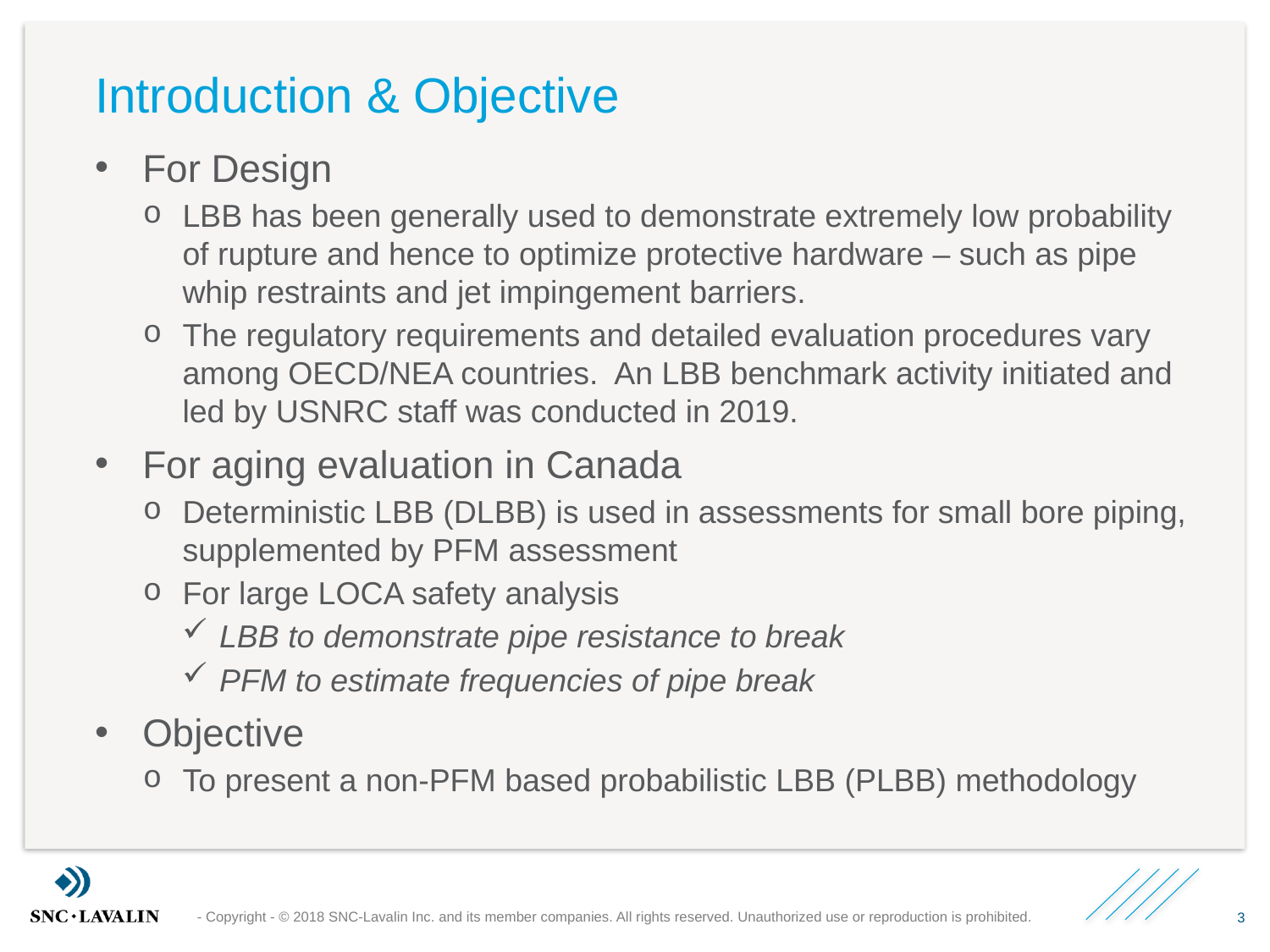

# Introduction & Objective
For Design
LBB has been generally used to demonstrate extremely low probability of rupture and hence to optimize protective hardware – such as pipe whip restraints and jet impingement barriers.
The regulatory requirements and detailed evaluation procedures vary among OECD/NEA countries.  An LBB benchmark activity initiated and led by USNRC staff was conducted in 2019.
For aging evaluation in Canada
Deterministic LBB (DLBB) is used in assessments for small bore piping, supplemented by PFM assessment
For large LOCA safety analysis
LBB to demonstrate pipe resistance to break
PFM to estimate frequencies of pipe break
Objective
To present a non-PFM based probabilistic LBB (PLBB) methodology
- Copyright - © 2018 SNC-Lavalin Inc. and its member companies. All rights reserved. Unauthorized use or reproduction is prohibited.
3